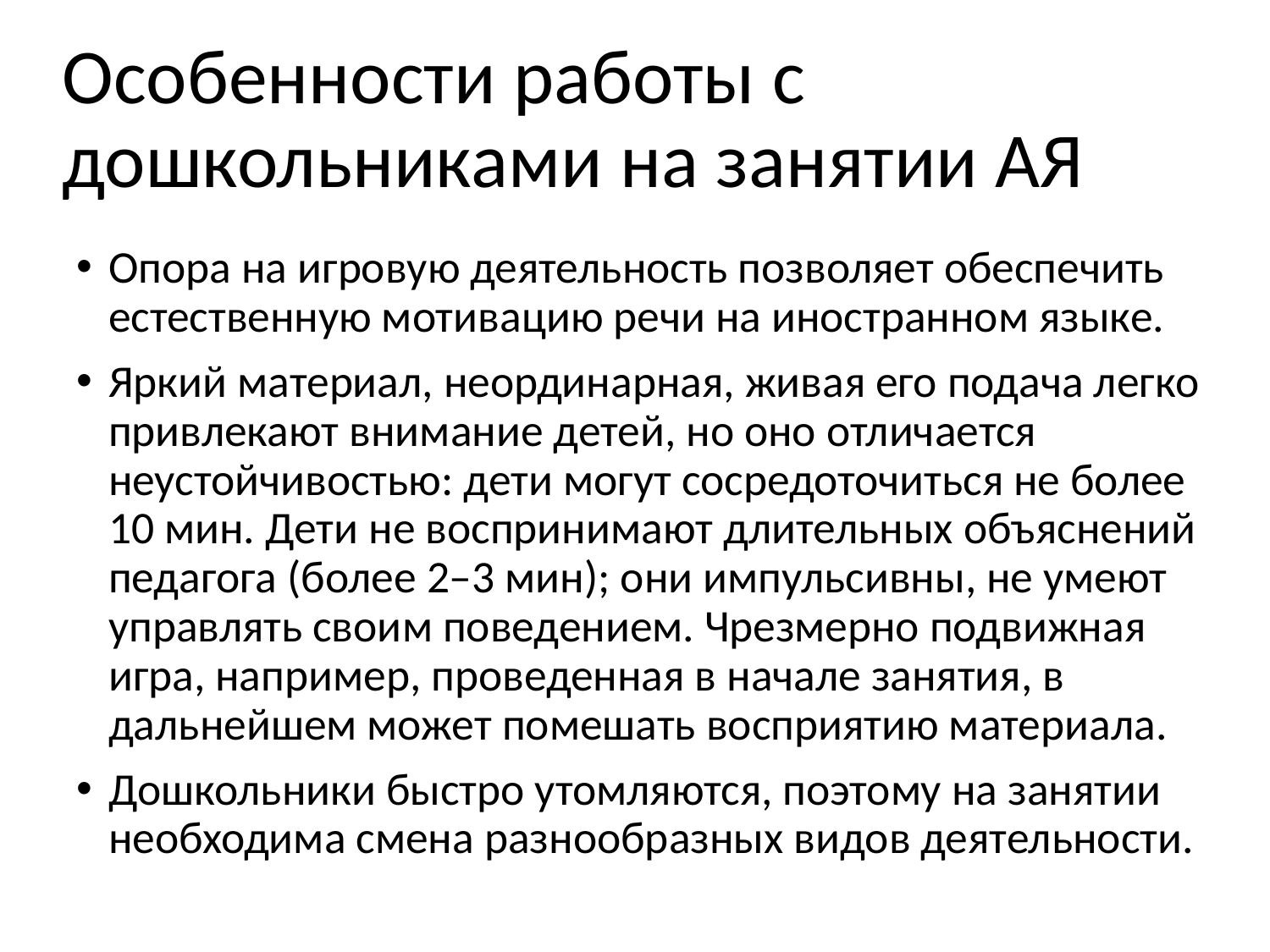

# Особенности работы с дошкольниками на занятии АЯ
Опора на игровую деятельность позволяет обеспечить естественную мотивацию речи на иностранном языке.
Яркий материал, неординарная, живая его подача легко привлекают внимание детей, но оно отличается неустойчивостью: дети могут сосредоточиться не более 10 мин. Дети не воспринимают длительных объяснений педагога (более 2–3 мин); они импульсивны, не умеют управлять своим поведением. Чрезмерно подвижная игра, например, проведенная в начале занятия, в дальнейшем может помешать восприятию материала.
Дошкольники быстро утомляются, поэтому на занятии необходима смена разнообразных видов деятельности.